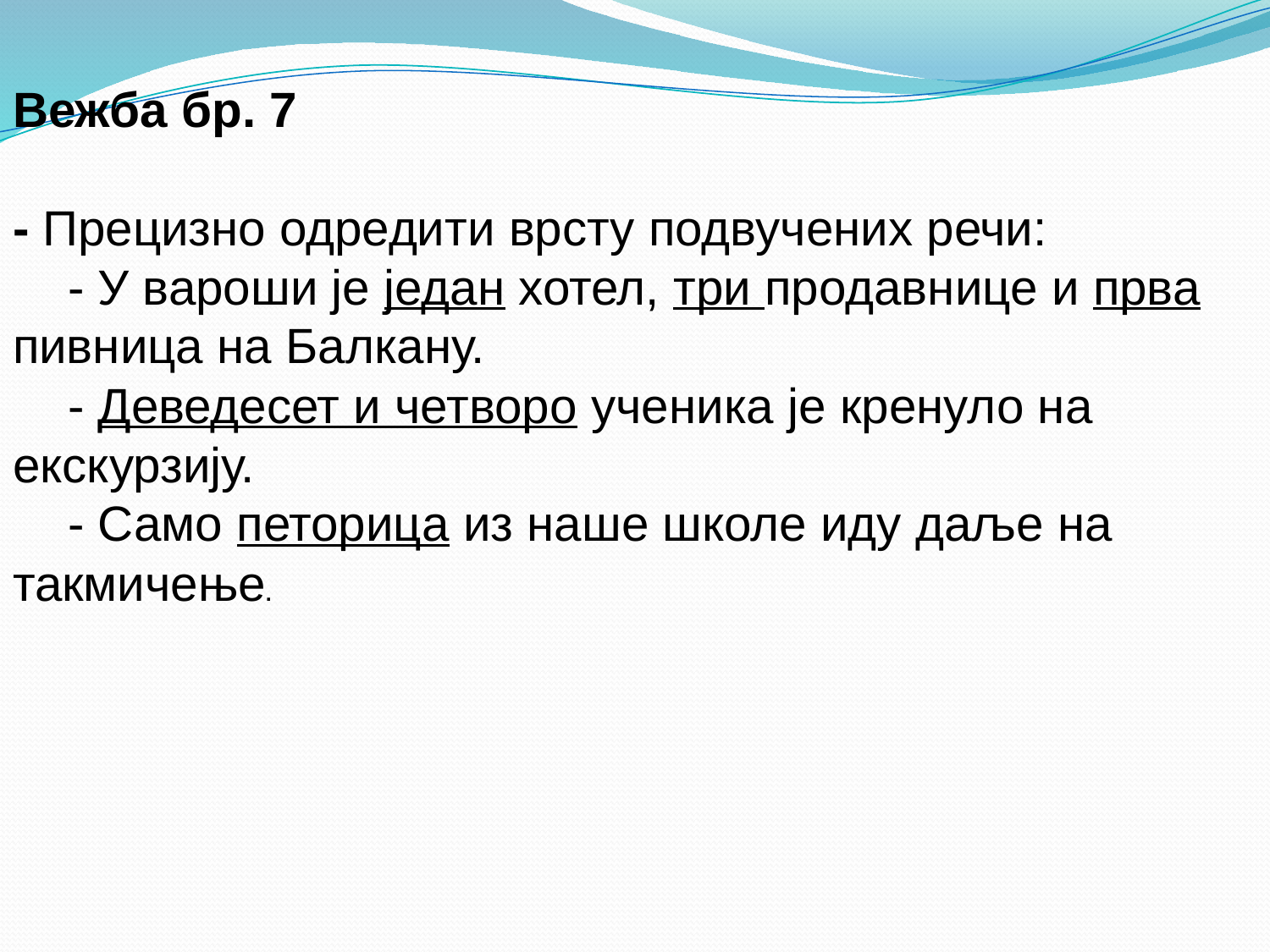

Вежба бр. 7

- Прецизно одредити врсту подвучених речи:
    - У вароши је један хотел, три продавнице и прва пивница на Балкану.
    - Деведесет и четворо ученика је кренуло на екскурзију.
    - Само петорица из наше школе иду даље на такмичење.